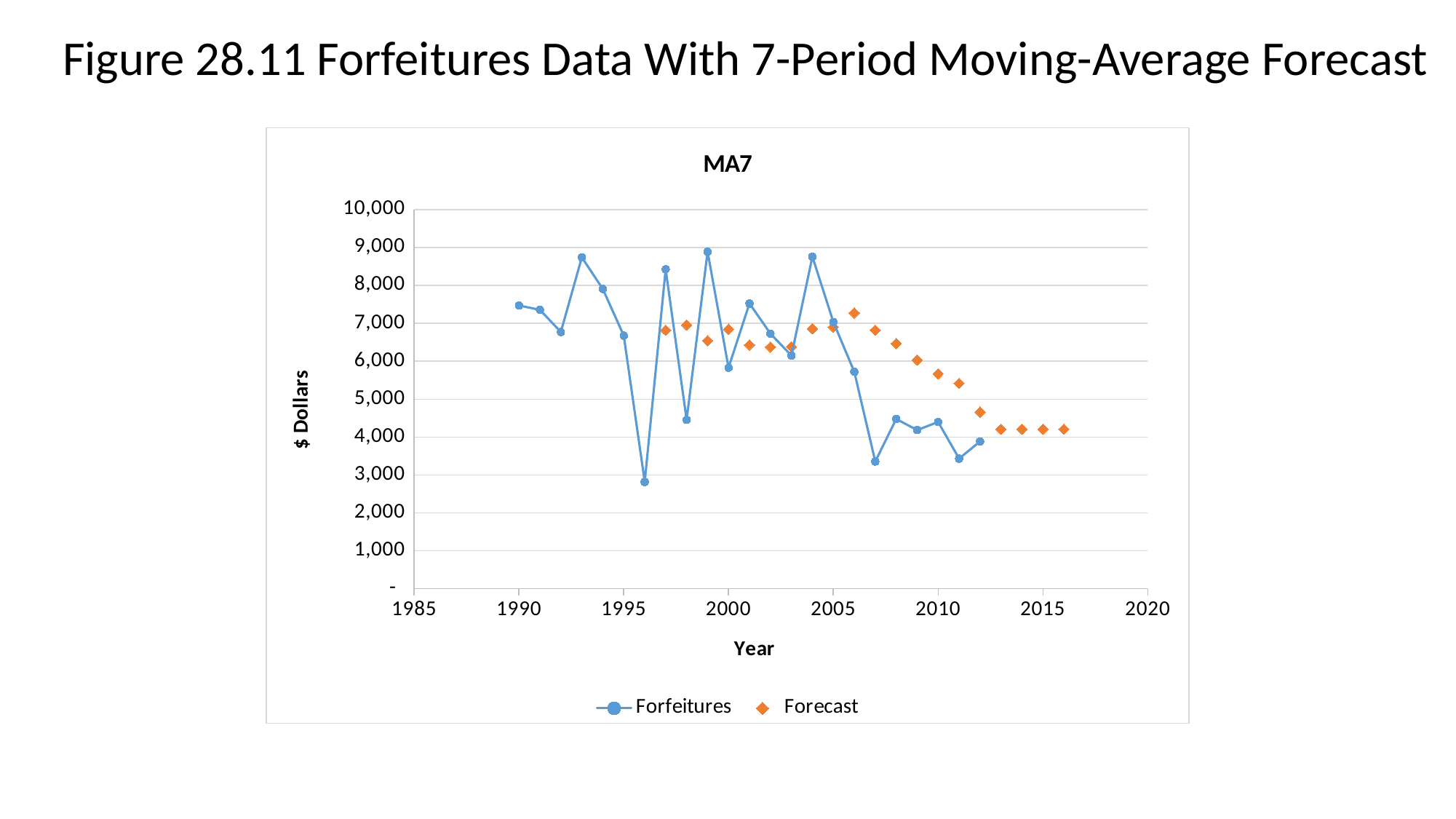

# Figure 28.11 Forfeitures Data With 7-Period Moving-Average Forecast

### Chart: MA7

| Category | Forfeitures | Forecast |
|---|---|---|